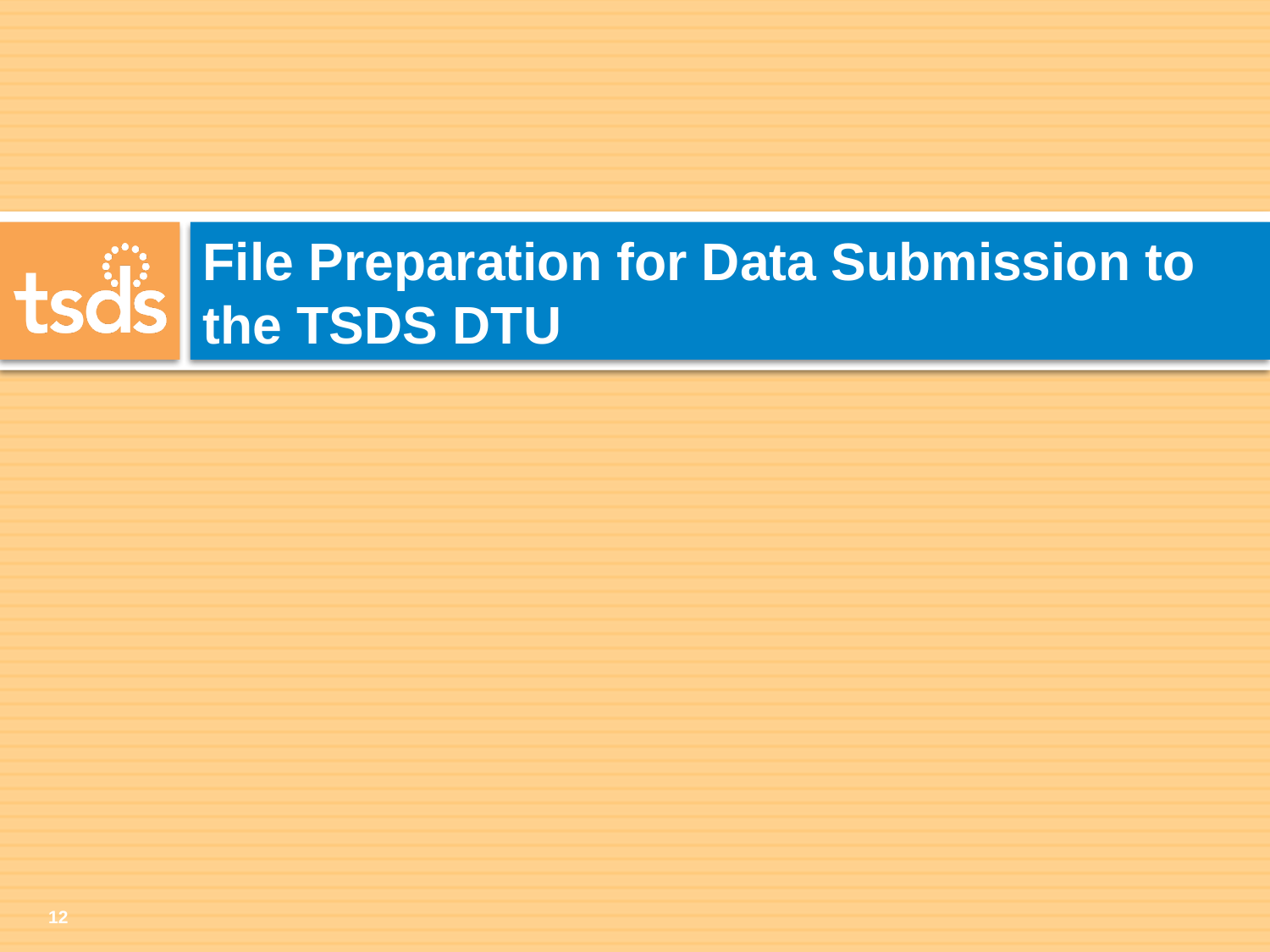

# File Preparation for Data Submission to the TSDS DTU
12